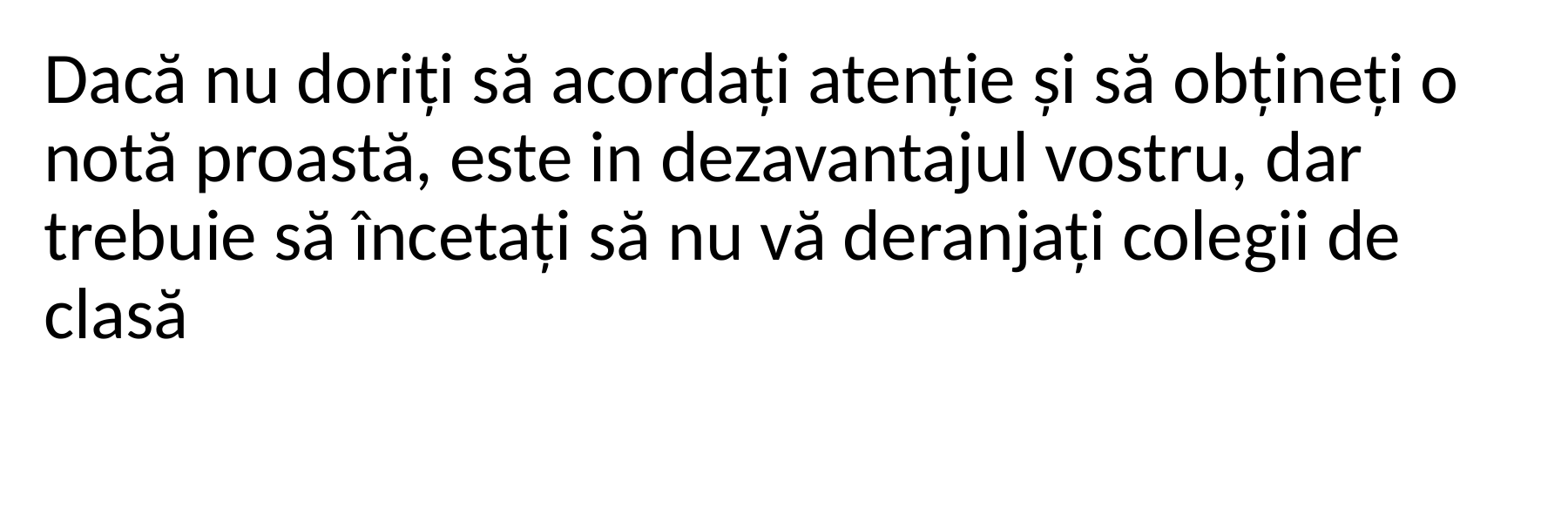

Dacă nu doriți să acordați atenție și să obțineți o notă proastă, este in dezavantajul vostru, dar trebuie să încetați să nu vă deranjați colegii de clasă